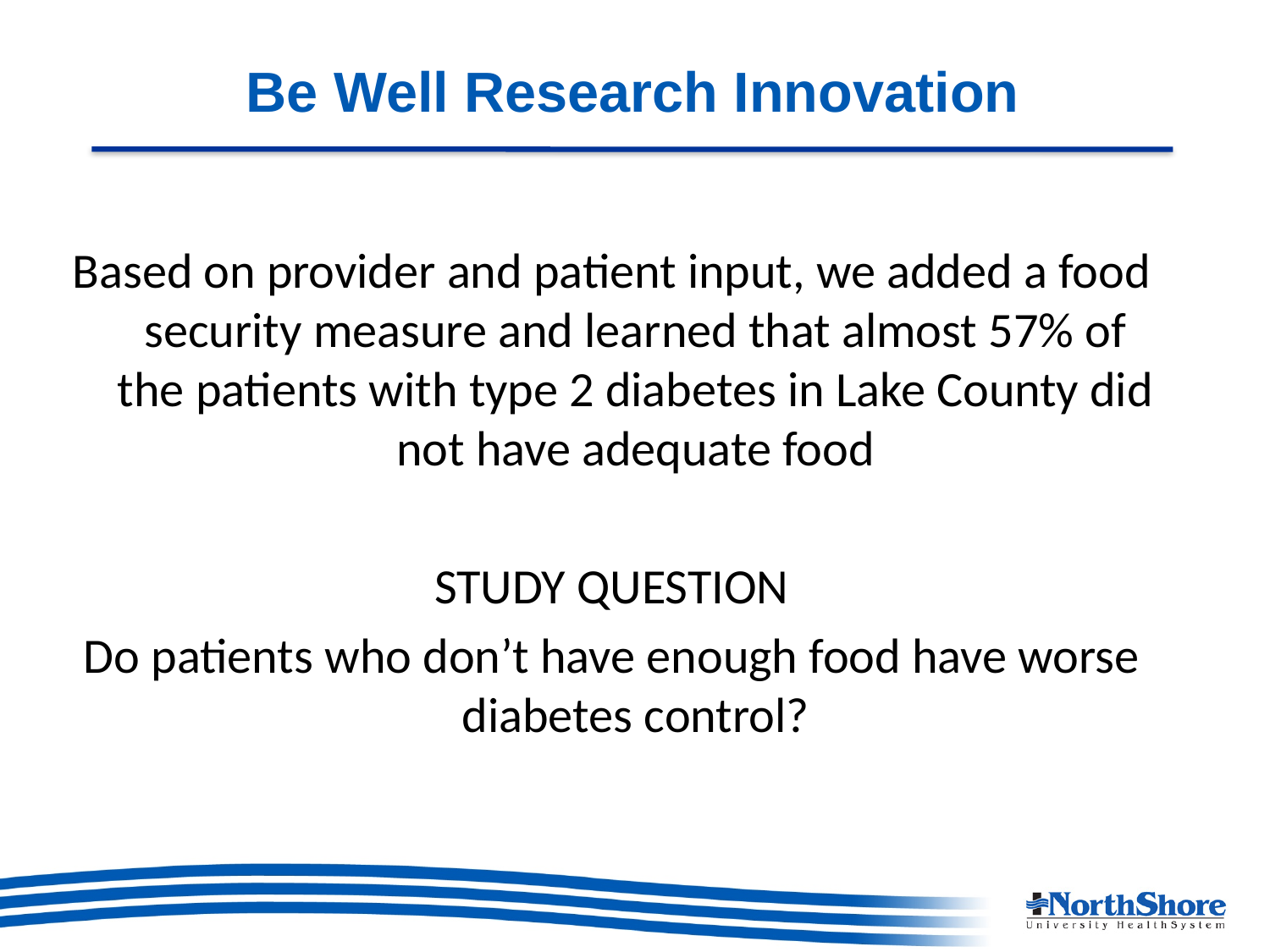

# Be Well Research Innovation

Based on provider and patient input, we added a food security measure and learned that almost 57% of the patients with type 2 diabetes in Lake County did not have adequate food

STUDY QUESTION
Do patients who don’t have enough food have worse diabetes control?